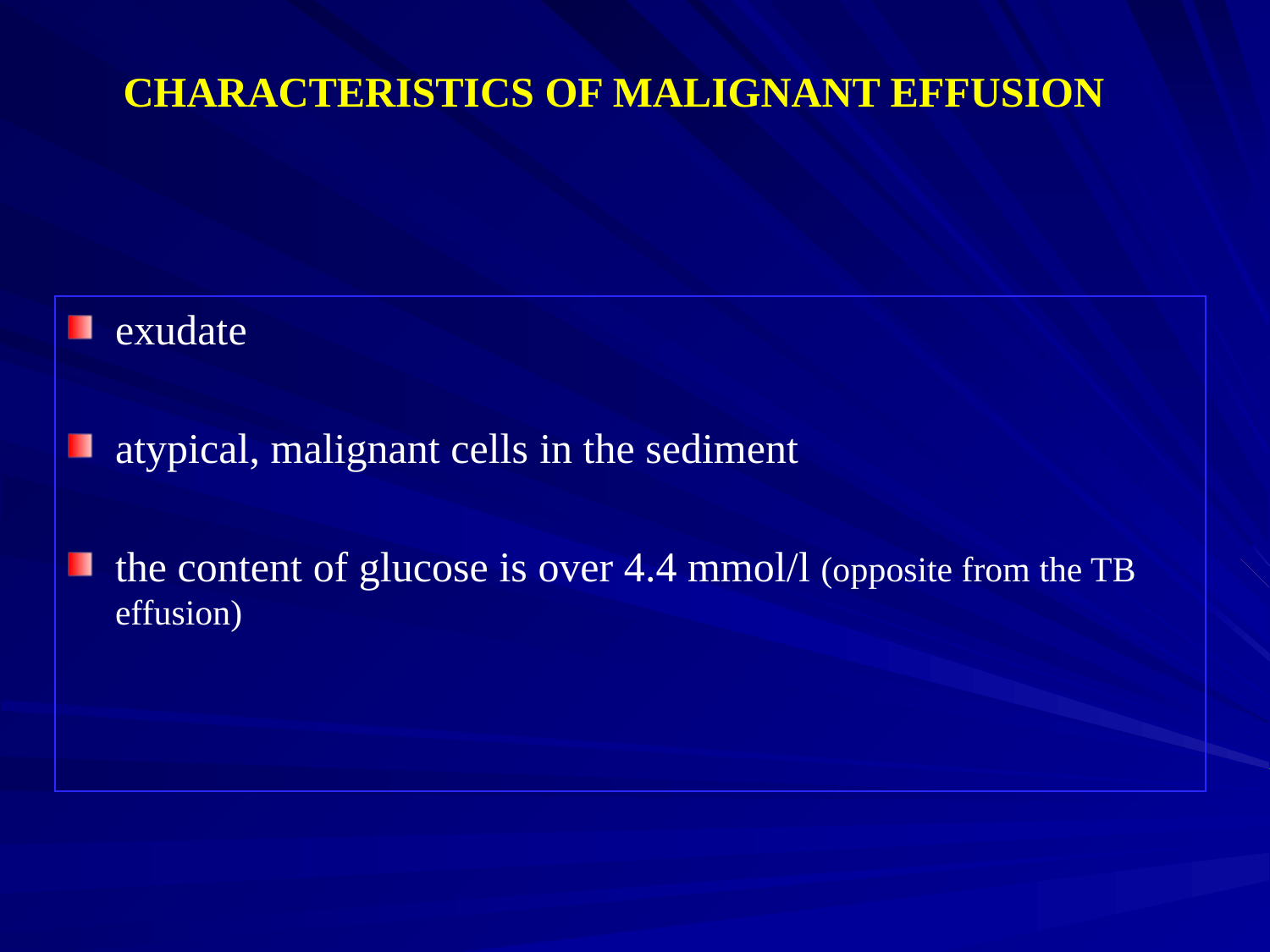

# CHARACTERISTICS OF MALIGNANT EFFUSION
exudate

atypical, malignant cells in the sediment

the content of glucose is over 4.4 mmol/l (opposite from the TB effusion)